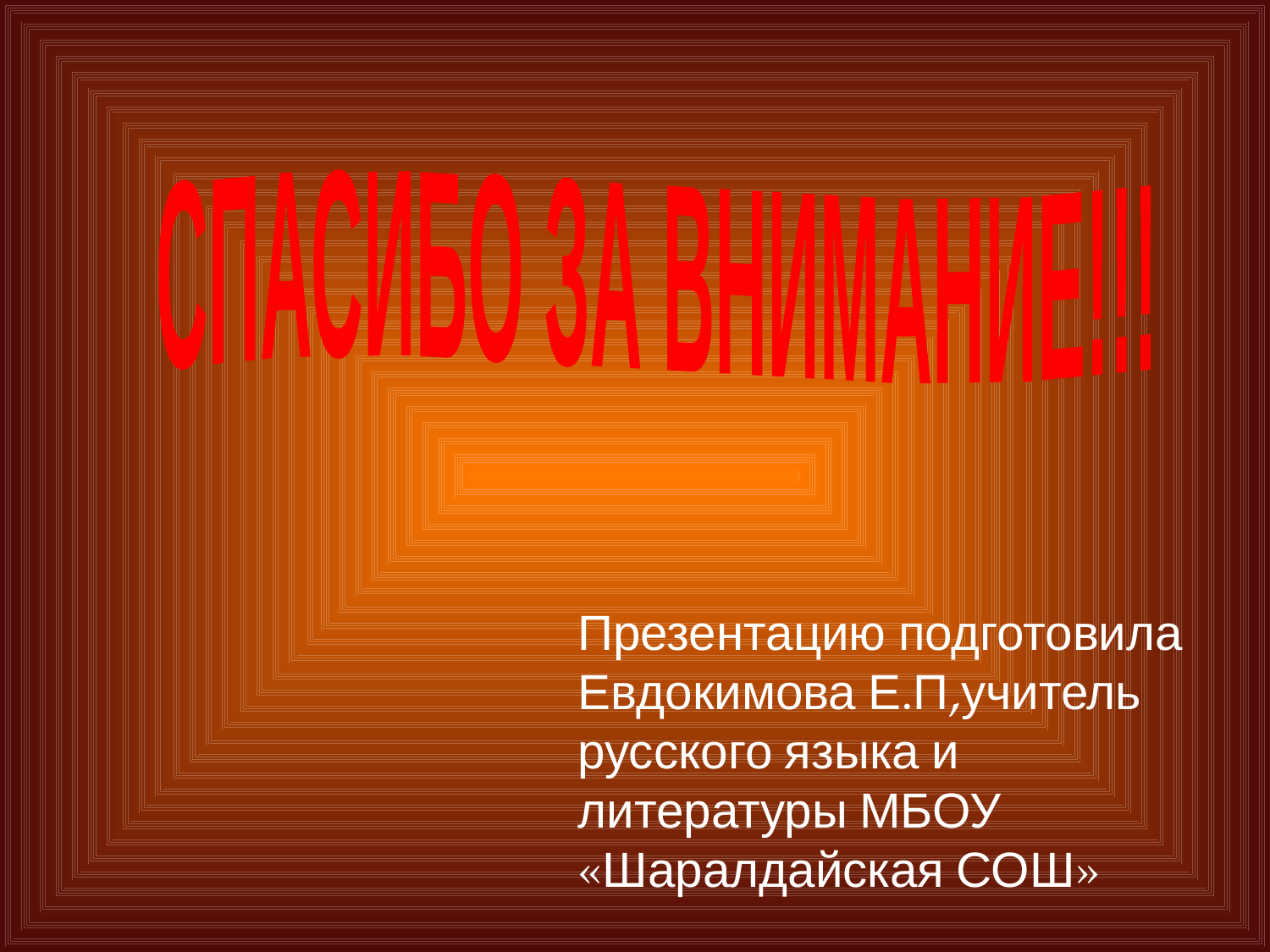

СПАСИБО ЗА ВНИМАНИЕ!!!
Презентацию подготовила Евдокимова Е.П,учитель русского языка и литературы МБОУ «Шаралдайская СОШ»